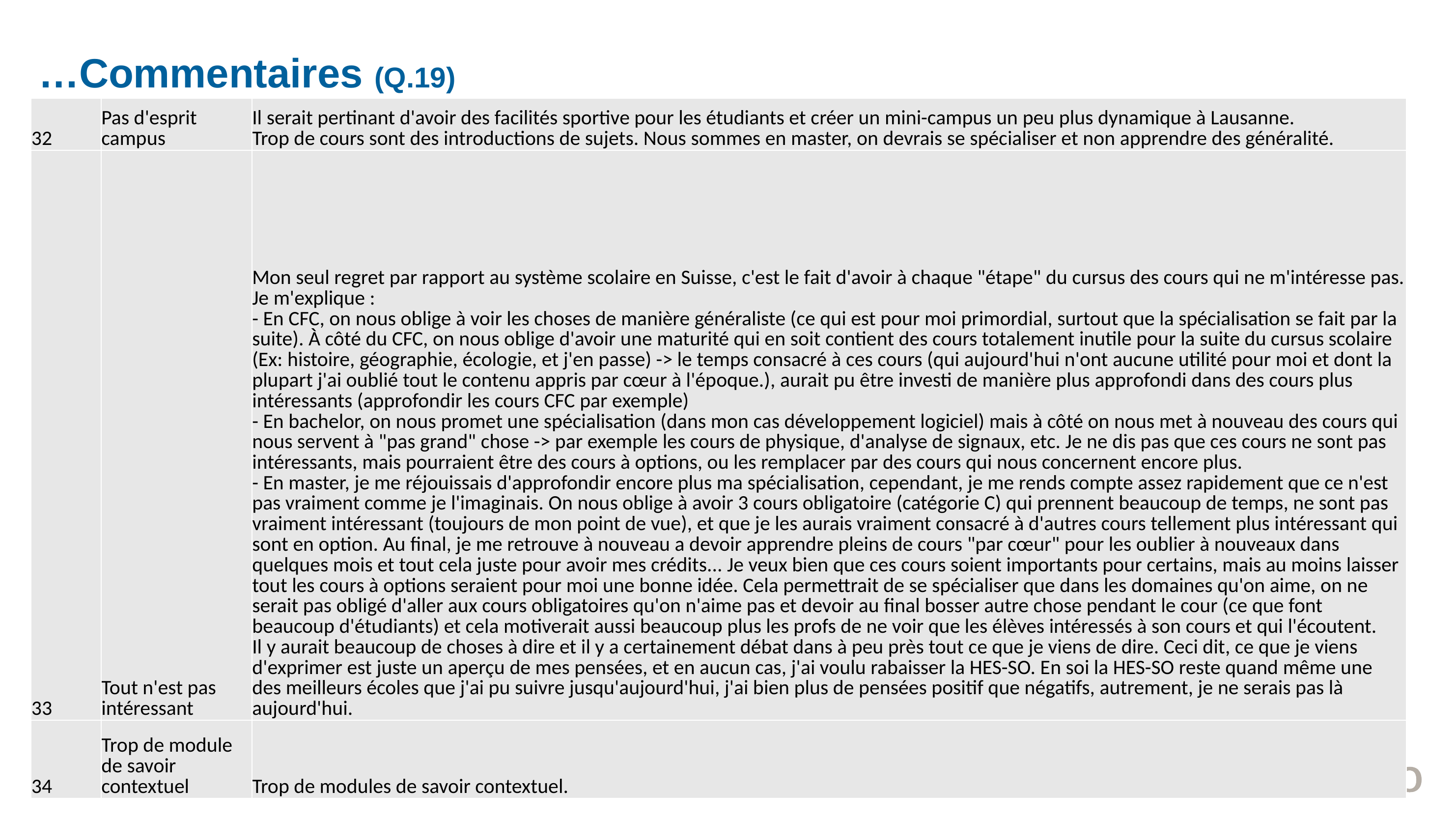

# …Commentaires (Q.19)
| 32 | Pas d'esprit campus | Il serait pertinant d'avoir des facilités sportive pour les étudiants et créer un mini-campus un peu plus dynamique à Lausanne. Trop de cours sont des introductions de sujets. Nous sommes en master, on devrais se spécialiser et non apprendre des généralité. |
| --- | --- | --- |
| 33 | Tout n'est pas intéressant | Mon seul regret par rapport au système scolaire en Suisse, c'est le fait d'avoir à chaque "étape" du cursus des cours qui ne m'intéresse pas. Je m'explique : - En CFC, on nous oblige à voir les choses de manière généraliste (ce qui est pour moi primordial, surtout que la spécialisation se fait par la suite). À côté du CFC, on nous oblige d'avoir une maturité qui en soit contient des cours totalement inutile pour la suite du cursus scolaire (Ex: histoire, géographie, écologie, et j'en passe) -> le temps consacré à ces cours (qui aujourd'hui n'ont aucune utilité pour moi et dont la plupart j'ai oublié tout le contenu appris par cœur à l'époque.), aurait pu être investi de manière plus approfondi dans des cours plus intéressants (approfondir les cours CFC par exemple) - En bachelor, on nous promet une spécialisation (dans mon cas développement logiciel) mais à côté on nous met à nouveau des cours qui nous servent à "pas grand" chose -> par exemple les cours de physique, d'analyse de signaux, etc. Je ne dis pas que ces cours ne sont pas intéressants, mais pourraient être des cours à options, ou les remplacer par des cours qui nous concernent encore plus. - En master, je me réjouissais d'approfondir encore plus ma spécialisation, cependant, je me rends compte assez rapidement que ce n'est pas vraiment comme je l'imaginais. On nous oblige à avoir 3 cours obligatoire (catégorie C) qui prennent beaucoup de temps, ne sont pas vraiment intéressant (toujours de mon point de vue), et que je les aurais vraiment consacré à d'autres cours tellement plus intéressant qui sont en option. Au final, je me retrouve à nouveau a devoir apprendre pleins de cours "par cœur" pour les oublier à nouveaux dans quelques mois et tout cela juste pour avoir mes crédits... Je veux bien que ces cours soient importants pour certains, mais au moins laisser tout les cours à options seraient pour moi une bonne idée. Cela permettrait de se spécialiser que dans les domaines qu'on aime, on ne serait pas obligé d'aller aux cours obligatoires qu'on n'aime pas et devoir au final bosser autre chose pendant le cour (ce que font beaucoup d'étudiants) et cela motiverait aussi beaucoup plus les profs de ne voir que les élèves intéressés à son cours et qui l'écoutent. Il y aurait beaucoup de choses à dire et il y a certainement débat dans à peu près tout ce que je viens de dire. Ceci dit, ce que je viens d'exprimer est juste un aperçu de mes pensées, et en aucun cas, j'ai voulu rabaisser la HES-SO. En soi la HES-SO reste quand même une des meilleurs écoles que j'ai pu suivre jusqu'aujourd'hui, j'ai bien plus de pensées positif que négatifs, autrement, je ne serais pas là aujourd'hui. |
| 34 | Trop de module de savoir contextuel | Trop de modules de savoir contextuel. |